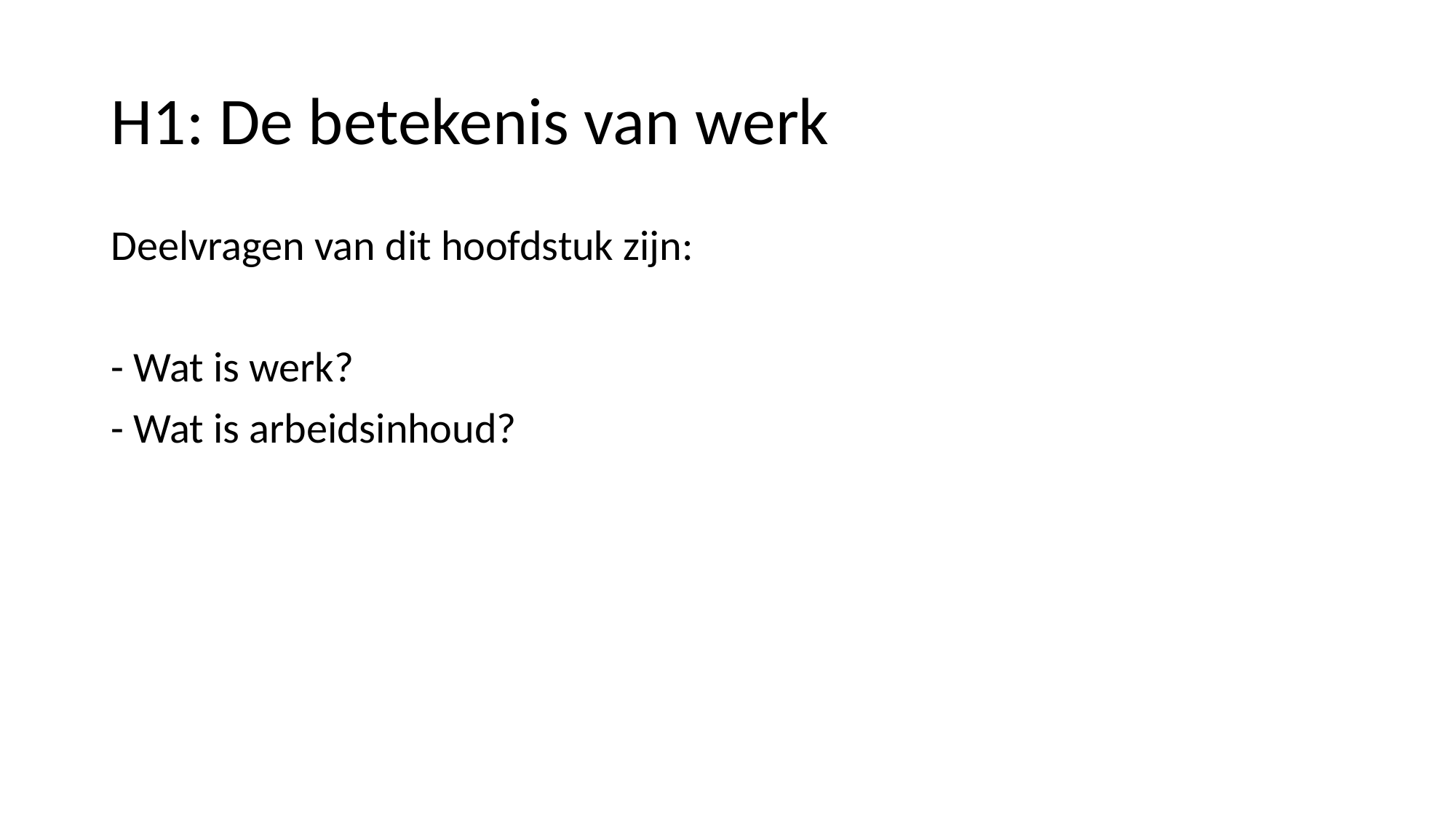

# H1: De betekenis van werk
Deelvragen van dit hoofdstuk zijn:

- Wat is werk?
- Wat is arbeidsinhoud?